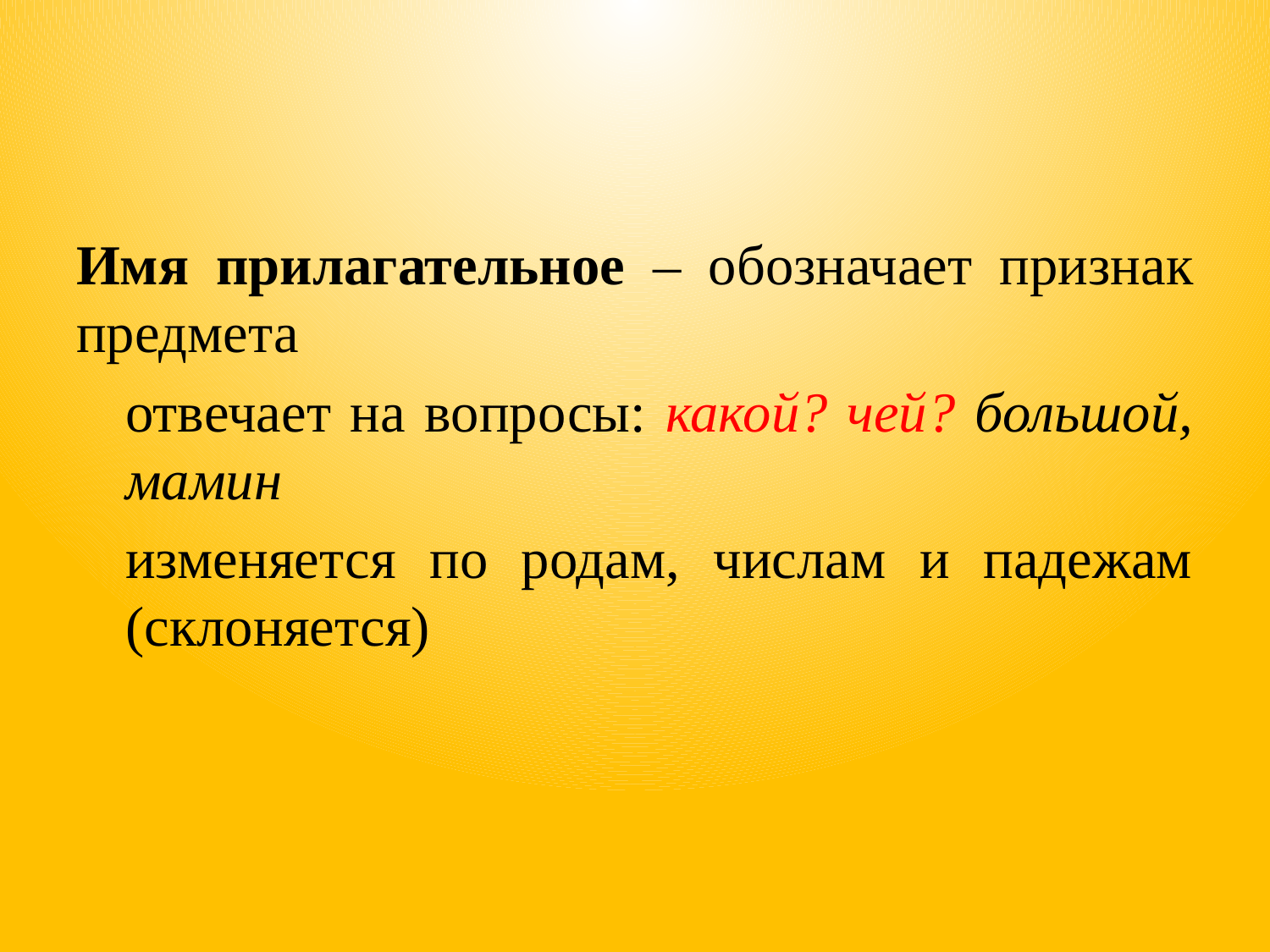

#
Имя прилагательное – обозначает признак предмета
отвечает на вопросы: какой? чей? большой, мамин
изменяется по родам, числам и падежам (склоняется)